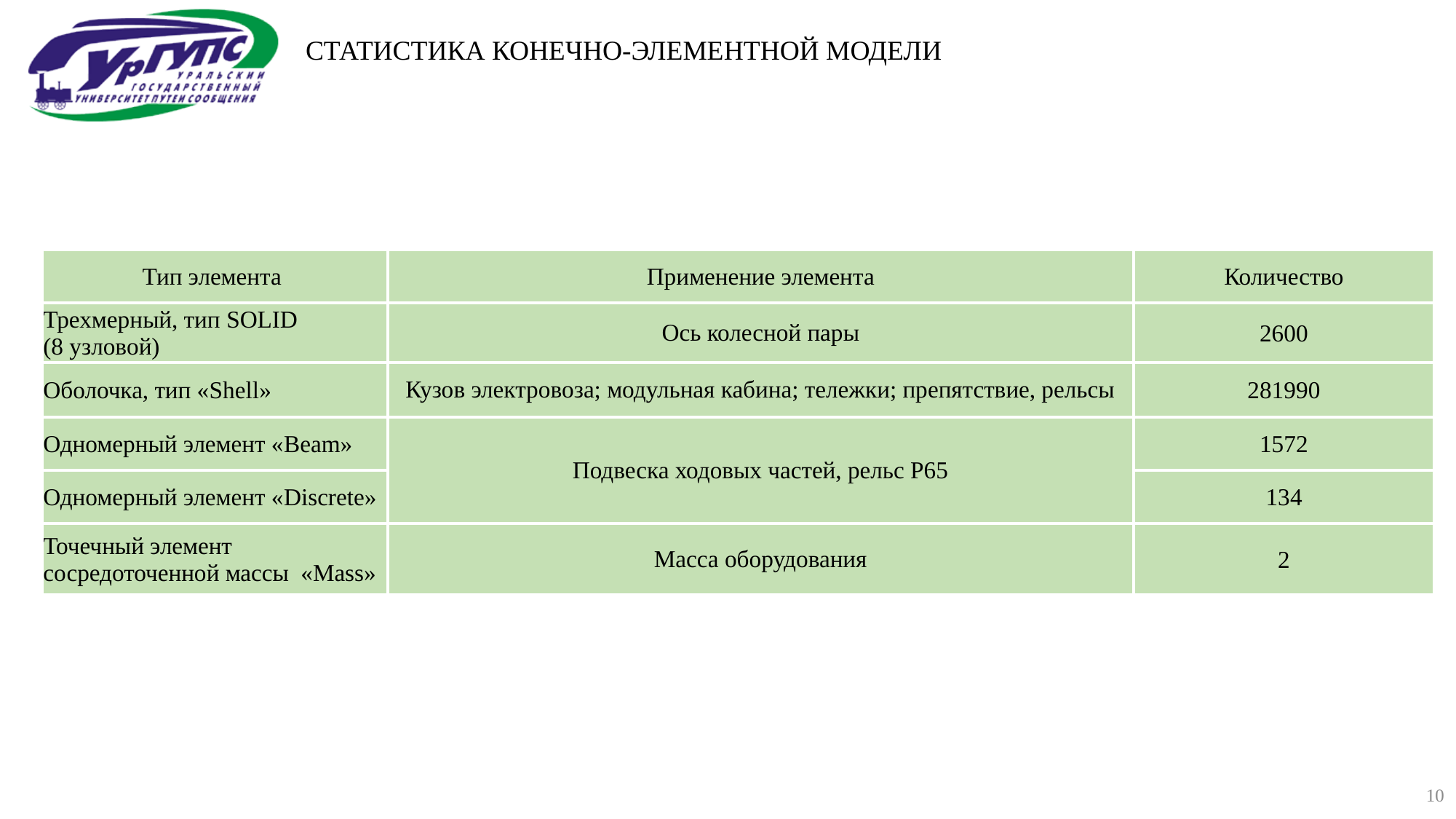

СТАТИСТИКА КОНЕЧНО-ЭЛЕМЕНТНОЙ МОДЕЛИ
| Тип элемента | Применение элемента | Количество |
| --- | --- | --- |
| Трехмерный, тип SOLID (8 узловой) | Ось колесной пары | 2600 |
| Оболочка, тип «Shell» | Кузов электровоза; модульная кабина; тележки; препятствие, рельсы | 281990 |
| Одномерный элемент «Beam» | Подвеска ходовых частей, рельс Р65 | 1572 |
| Одномерный элемент «Discrete» |  | 134 |
| Точечный элемент сосредоточенной массы «Mass» | Масса оборудования | 2 |
10